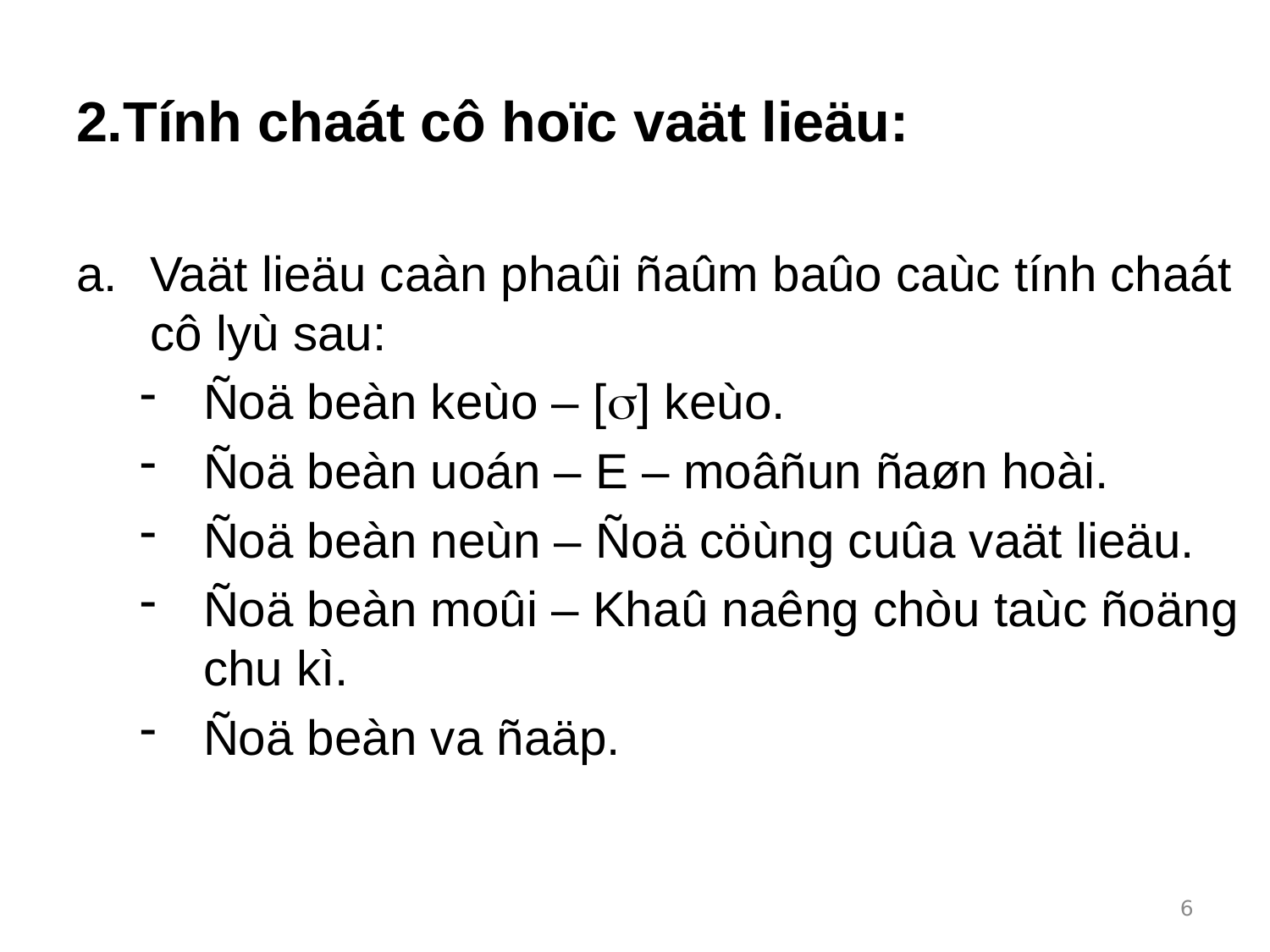

2.Tính chaát cô hoïc vaät lieäu:

Vaät lieäu caàn phaûi ñaûm baûo caùc tính chaát cô lyù sau:
Ñoä beàn keùo – [σ] keùo.
Ñoä beàn uoán – E – moâñun ñaøn hoài.
Ñoä beàn neùn – Ñoä cöùng cuûa vaät lieäu.
Ñoä beàn moûi – Khaû naêng chòu taùc ñoäng chu kì.
Ñoä beàn va ñaäp.
6